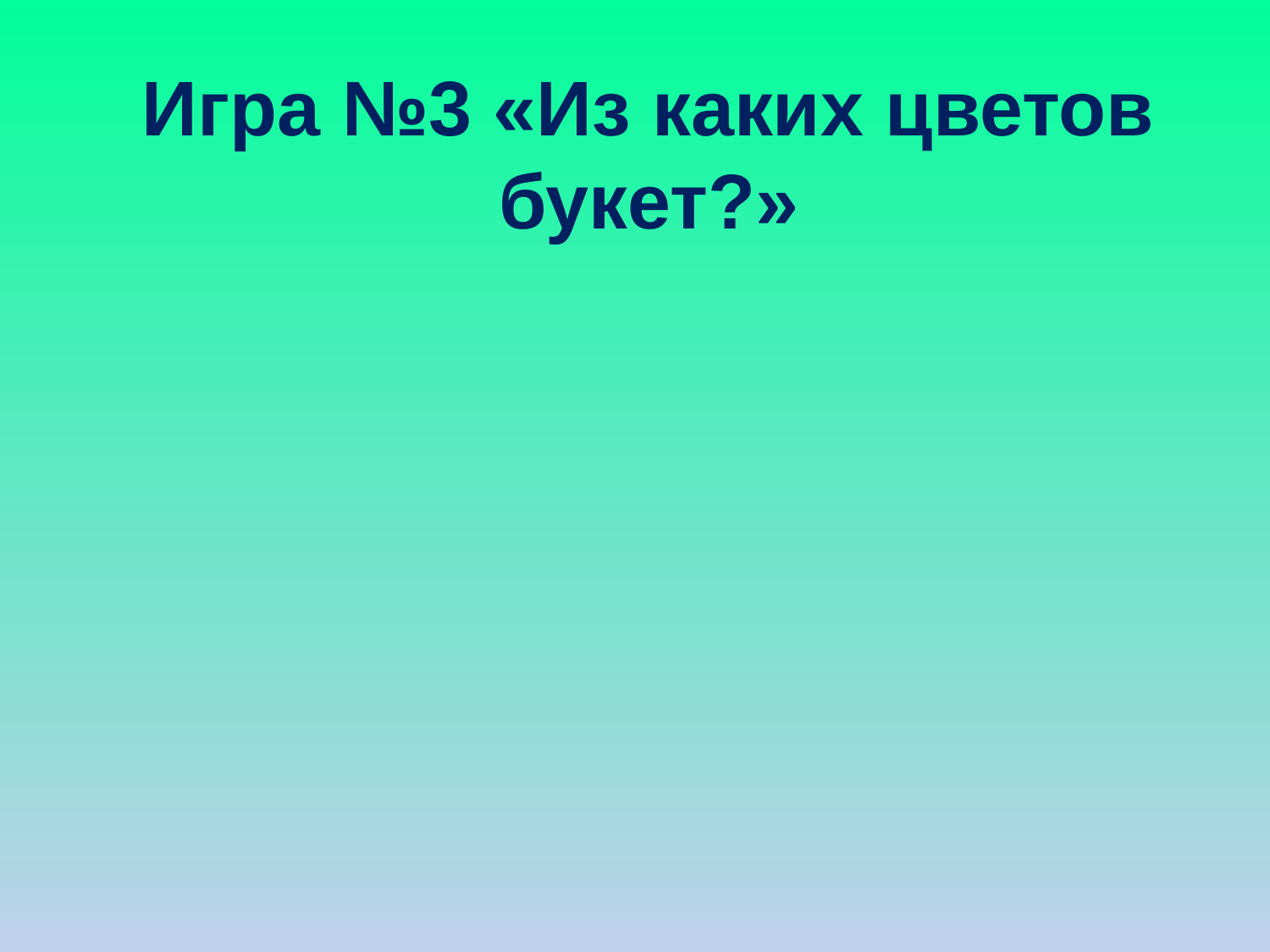

# Игра №3 «Из каких цветов букет?»